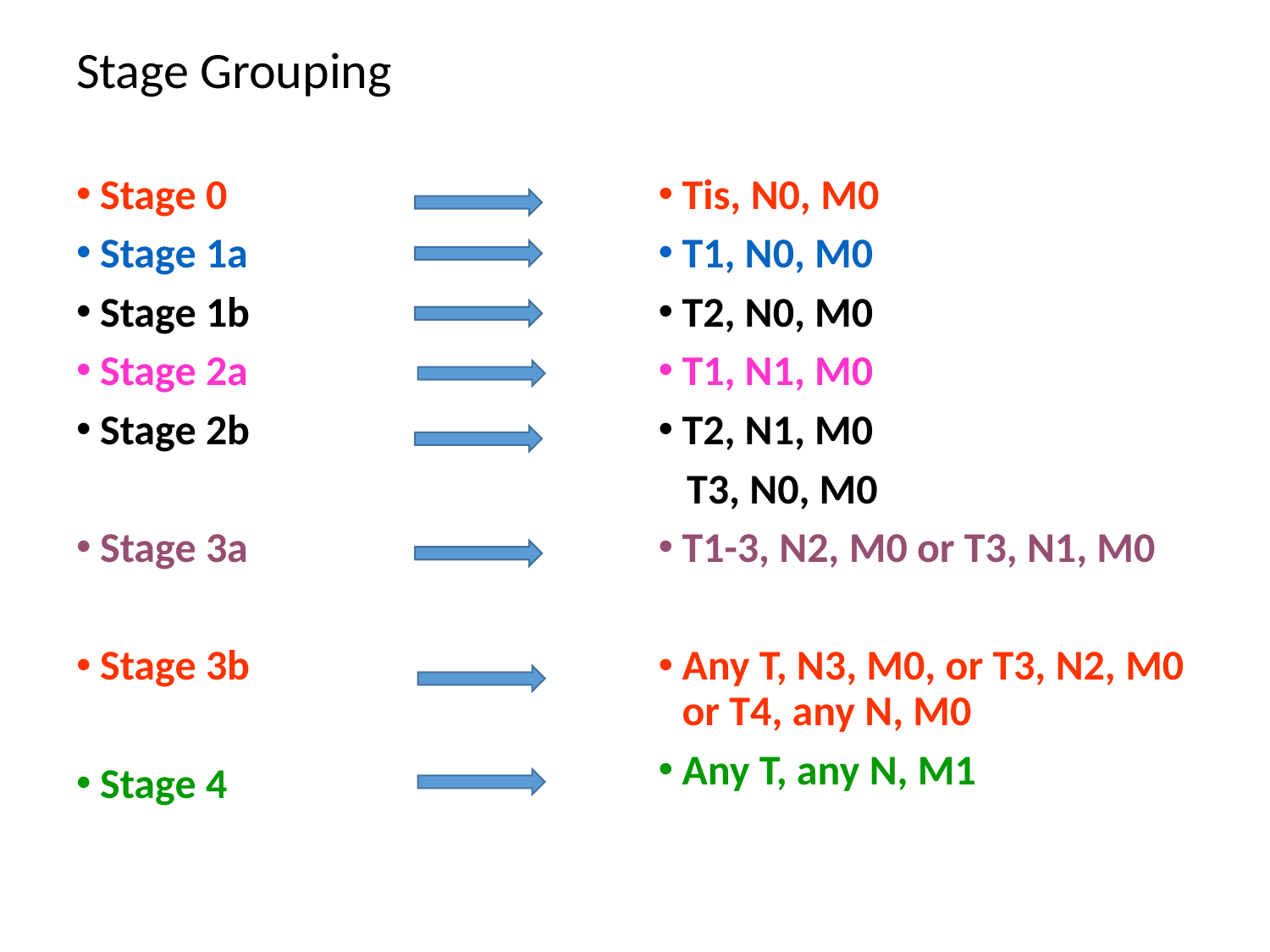

# Stage Grouping
Tis, N0, M0
T1, N0, M0
T2, N0, M0
T1, N1, M0
T2, N1, M0
   T3, N0, M0
T1-3, N2, M0 or T3, N1, M0

Any T, N3, M0, or T3, N2, M0 or T4, any N, M0
Any T, any N, M1

Stage 0
Stage 1a
Stage 1b
Stage 2a
Stage 2b

Stage 3a

Stage 3b

Stage 4